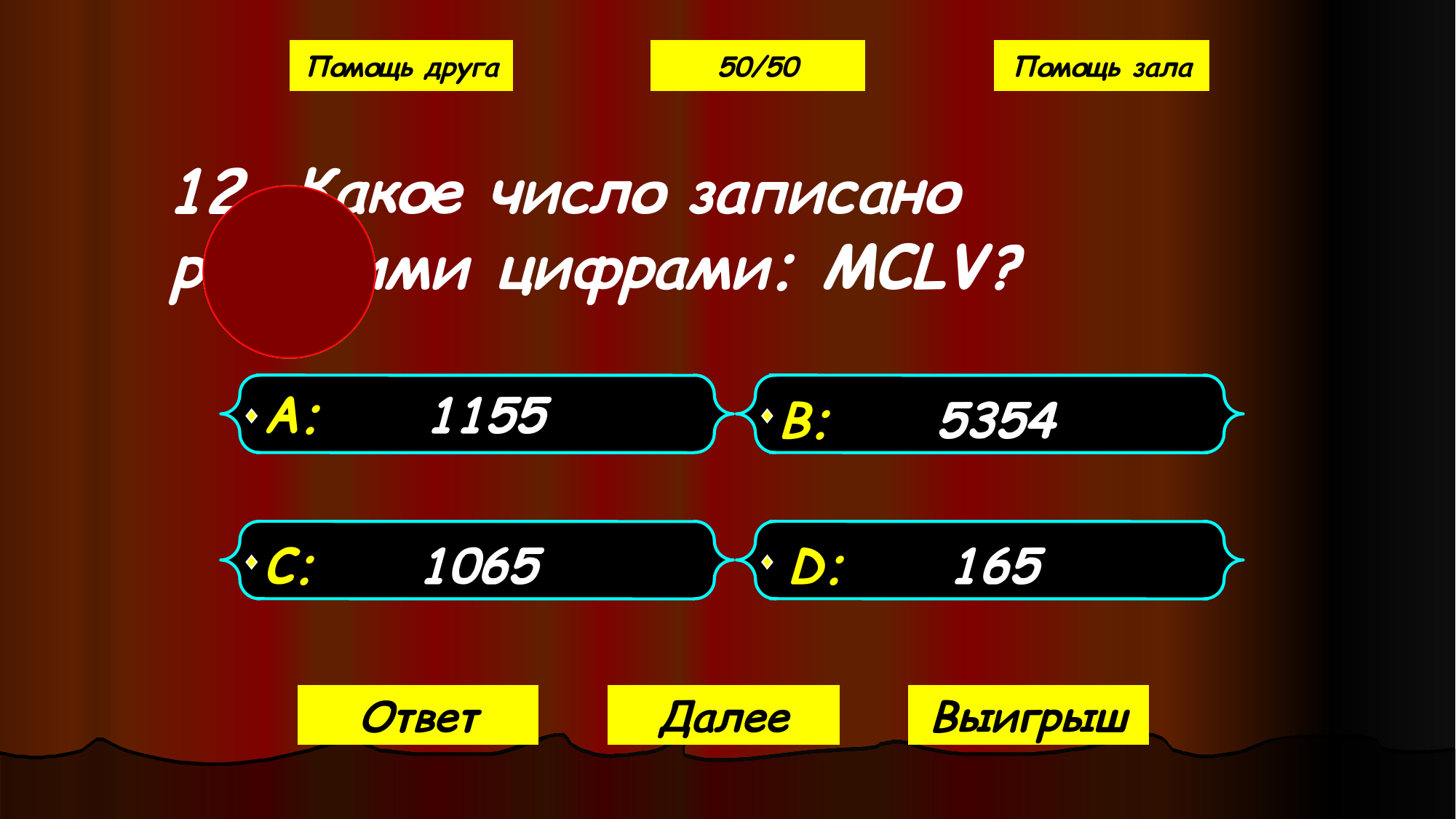

Помощь друга
50/50
Помощь зала
 12. Какое число записано римскими цифрами: MCLV?

А:     1155

В:     5354

С:       1065
D:     165

Ответ
Далее
Выигрыш